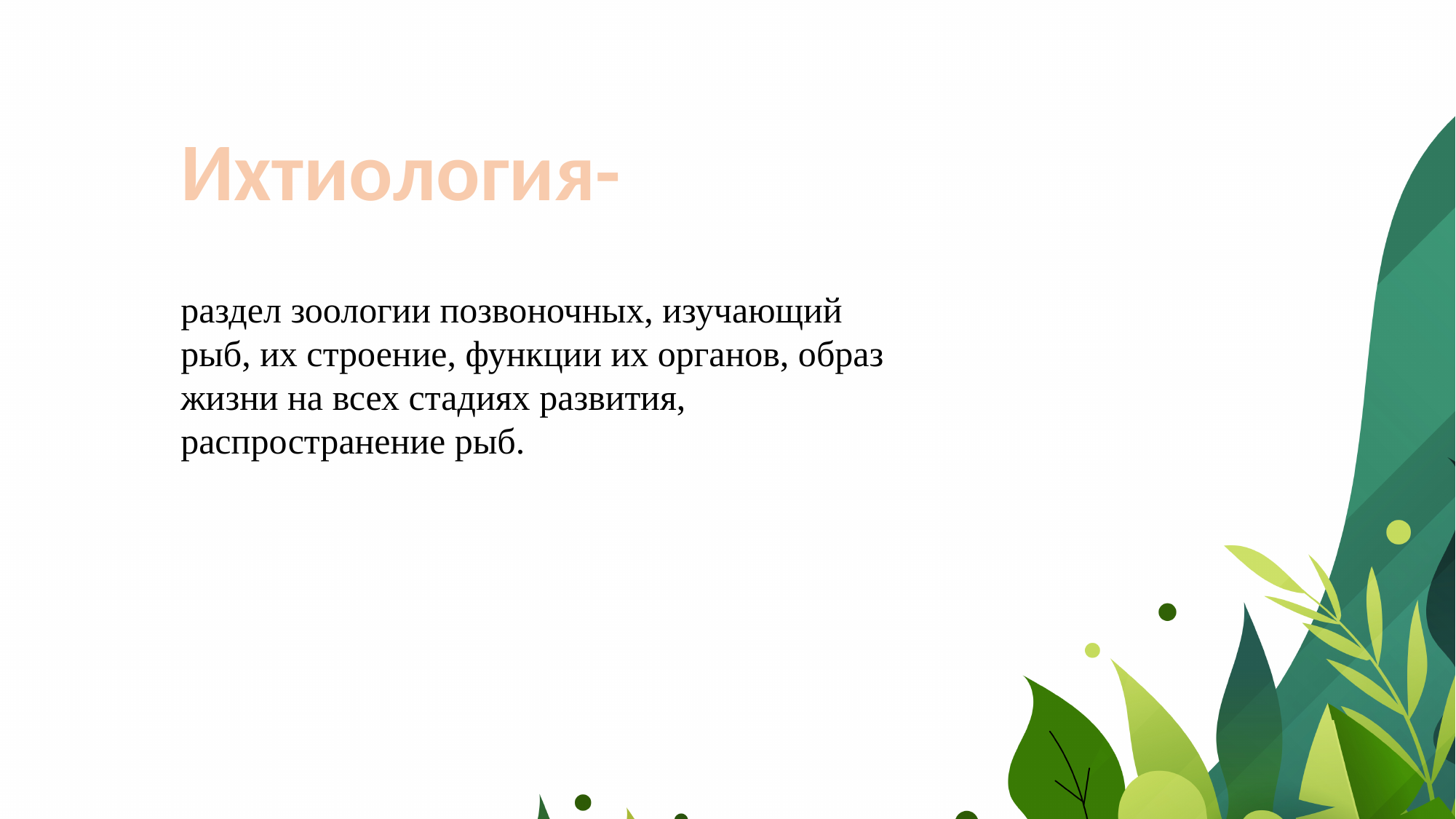

Ихтиология-
раздел зоологии позвоночных, изучающий рыб, их строение, функции их органов, образ жизни на всех стадиях развития, распространение рыб.